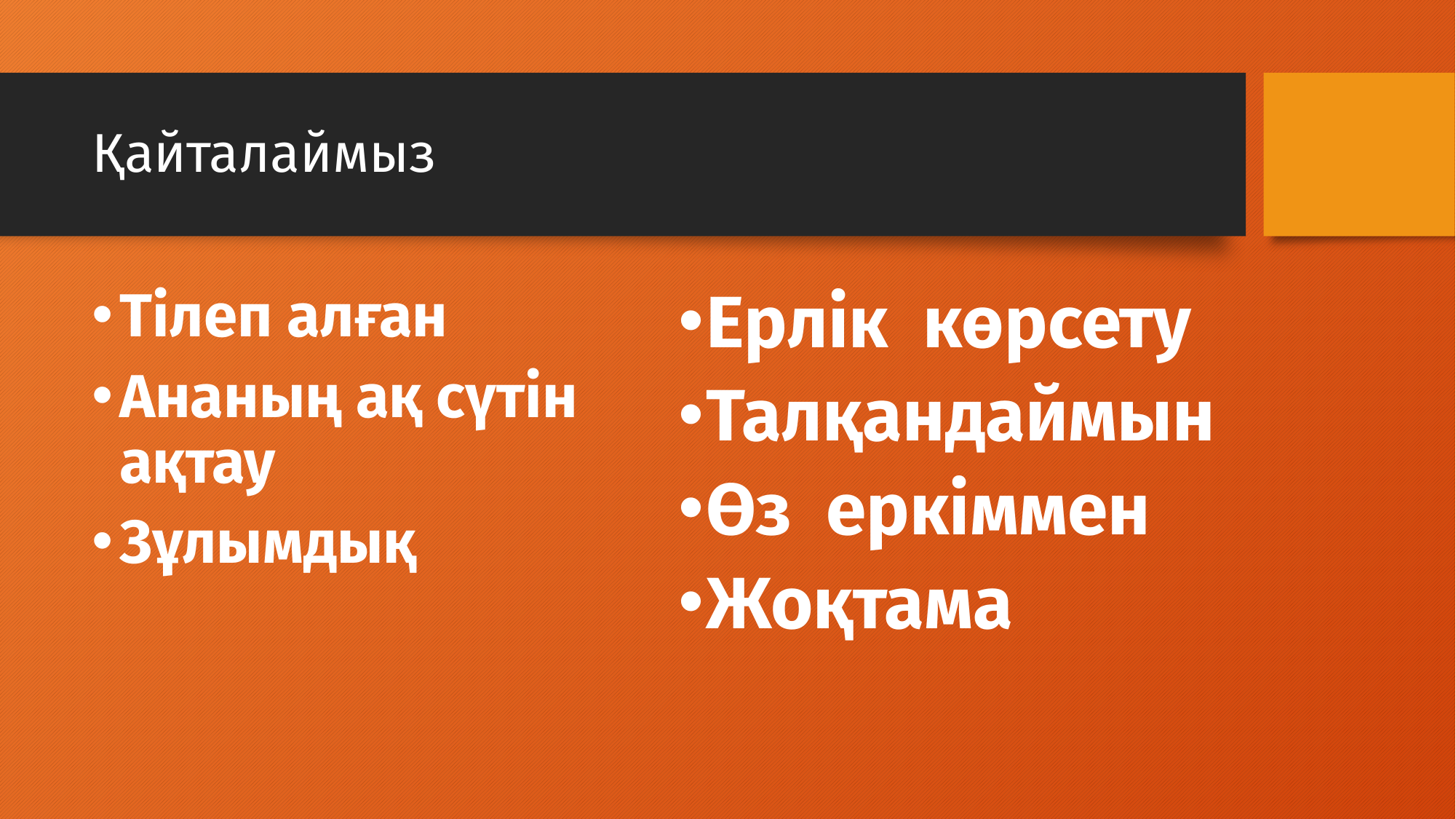

# Қайталаймыз
Тілеп алған
Ананың ақ сүтін ақтау
Зұлымдық
Ерлік  көрсету
Талқандаймын
Өз  еркіммен
Жоқтама